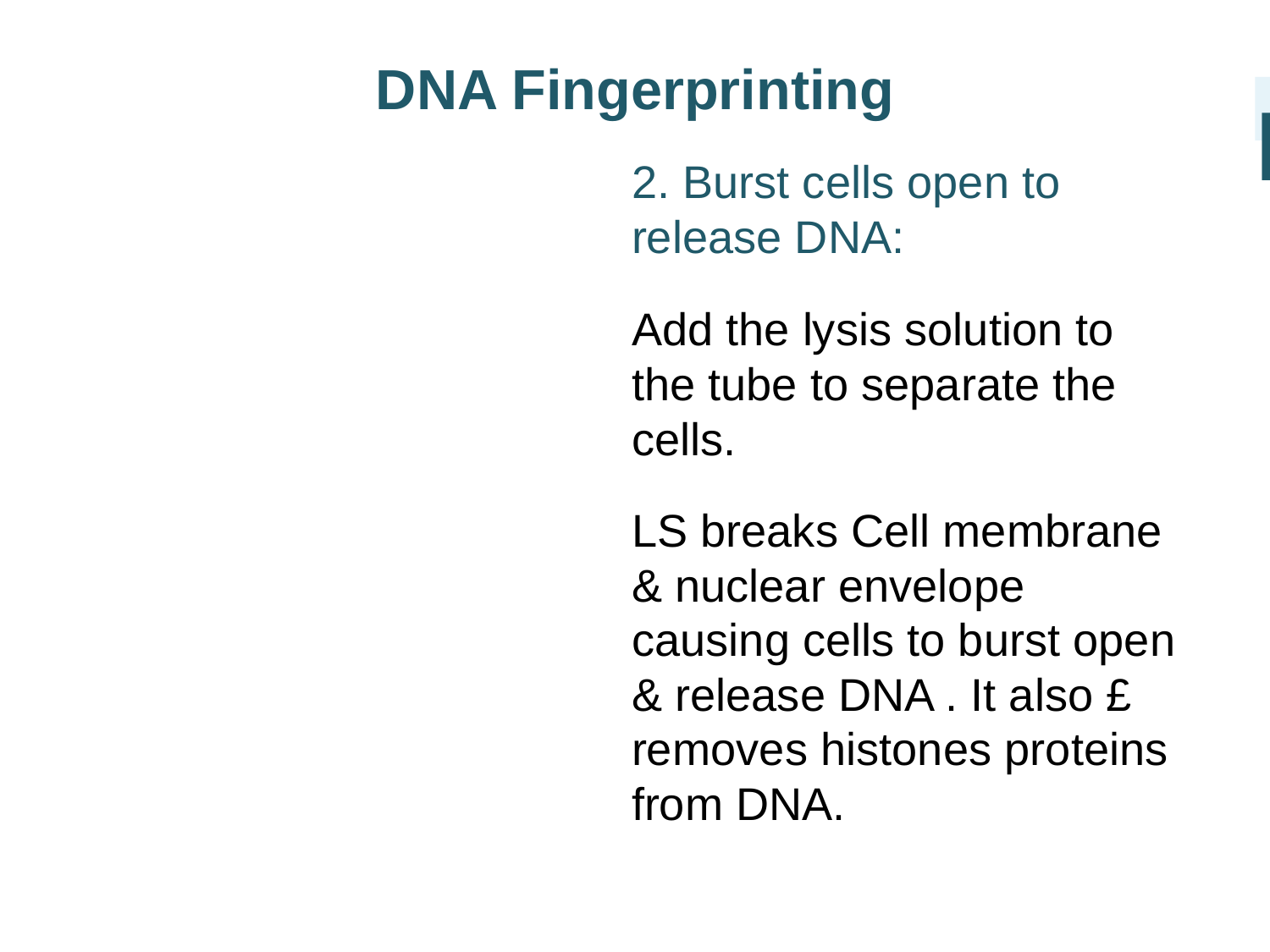

DNA Fingerprinting
I
2. Burst cells open to release DNA:
Add the lysis solution to the tube to separate the cells.
LS breaks Cell membrane & nuclear envelope causing cells to burst open & release DNA . It also £ removes histones proteins from DNA.